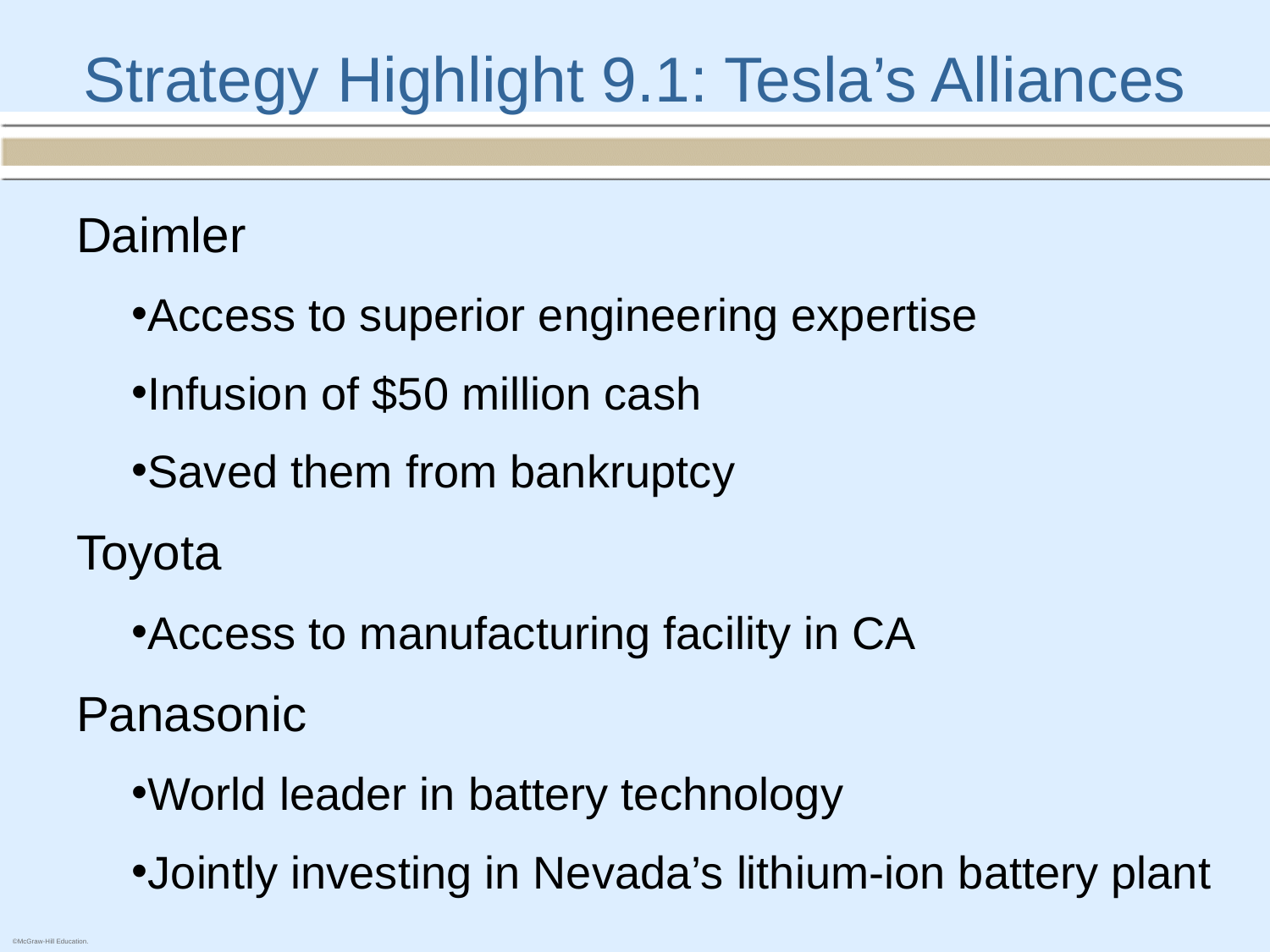

# Strategy Highlight 9.1: Tesla’s Alliances
Daimler
Access to superior engineering expertise
Infusion of $50 million cash
Saved them from bankruptcy
Toyota
Access to manufacturing facility in CA
Panasonic
World leader in battery technology
Jointly investing in Nevada’s lithium-ion battery plant